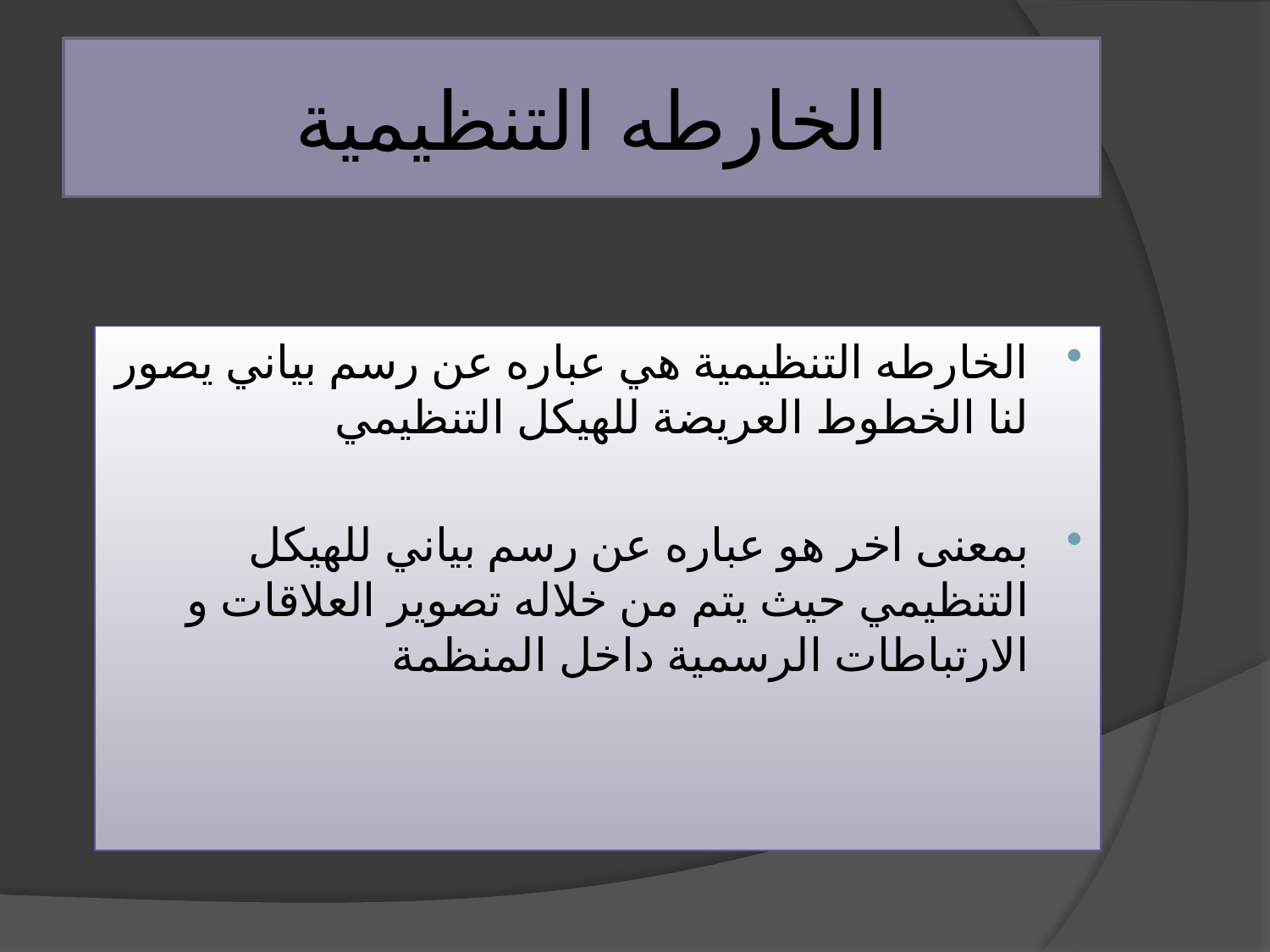

# الخارطه التنظيمية
الخارطه التنظيمية هي عباره عن رسم بياني يصور لنا الخطوط العريضة للهيكل التنظيمي

بمعنى اخر هو عباره عن رسم بياني للهيكل التنظيمي حيث يتم من خلاله تصوير العلاقات و الارتباطات الرسمية داخل المنظمة